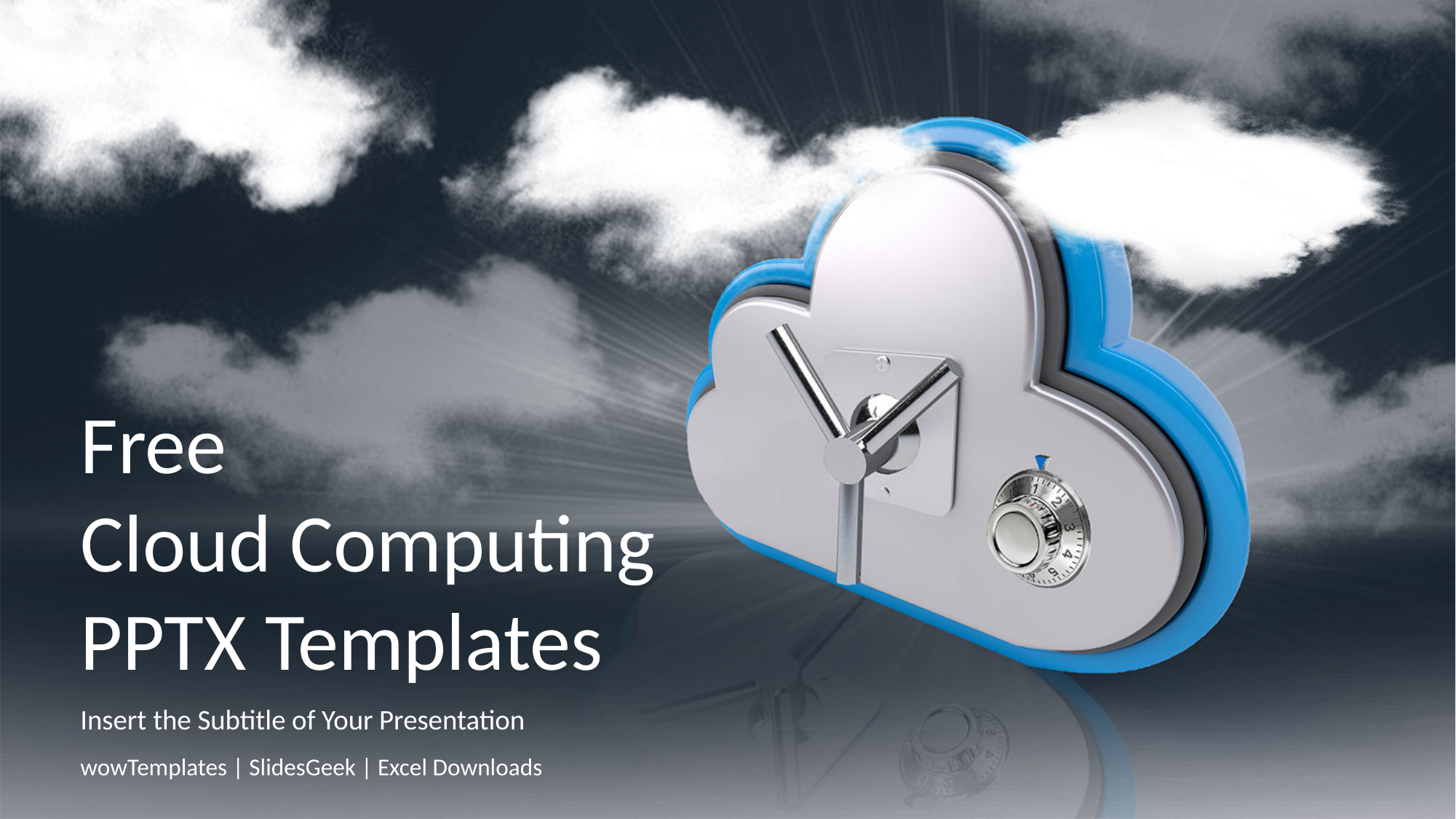

Free
Cloud Computing
PPTX Templates
Insert the Subtitle of Your Presentation
wowTemplates | SlidesGeek | Excel Downloads